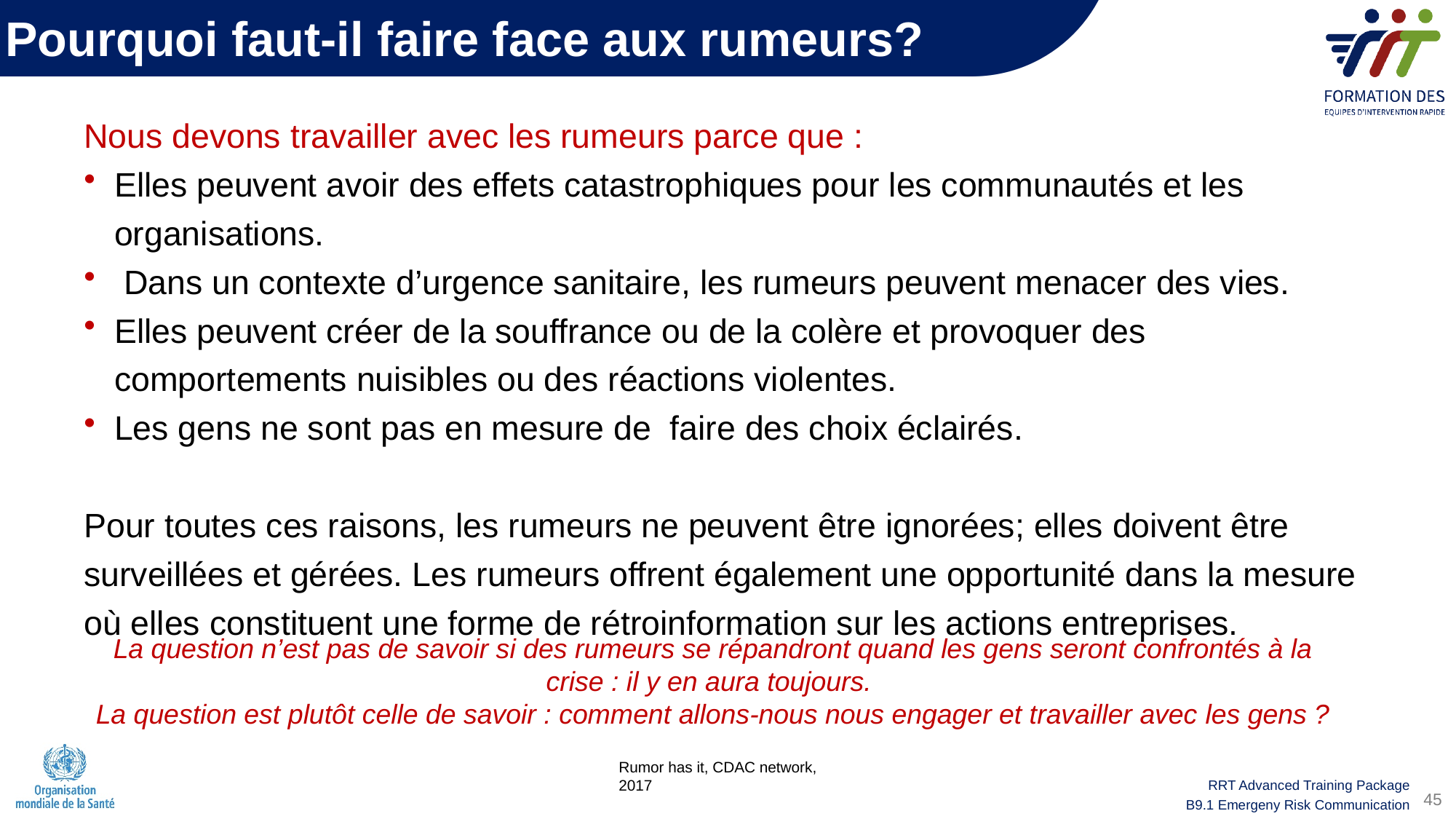

Pourquoi faut-il faire face aux rumeurs?
Nous devons travailler avec les rumeurs parce que :
Elles peuvent avoir des effets catastrophiques pour les communautés et les organisations.
 Dans un contexte d’urgence sanitaire, les rumeurs peuvent menacer des vies.
Elles peuvent créer de la souffrance ou de la colère et provoquer des comportements nuisibles ou des réactions violentes.
Les gens ne sont pas en mesure de  faire des choix éclairés.

Pour toutes ces raisons, les rumeurs ne peuvent être ignorées; elles doivent être surveillées et gérées. Les rumeurs offrent également une opportunité dans la mesure où elles constituent une forme de rétroinformation sur les actions entreprises.
La question n’est pas de savoir si des rumeurs se répandront quand les gens seront confrontés à la crise : il y en aura toujours.
La question est plutôt celle de savoir : comment allons-nous nous engager et travailler avec les gens ?
Rumor has it, CDAC network, 2017